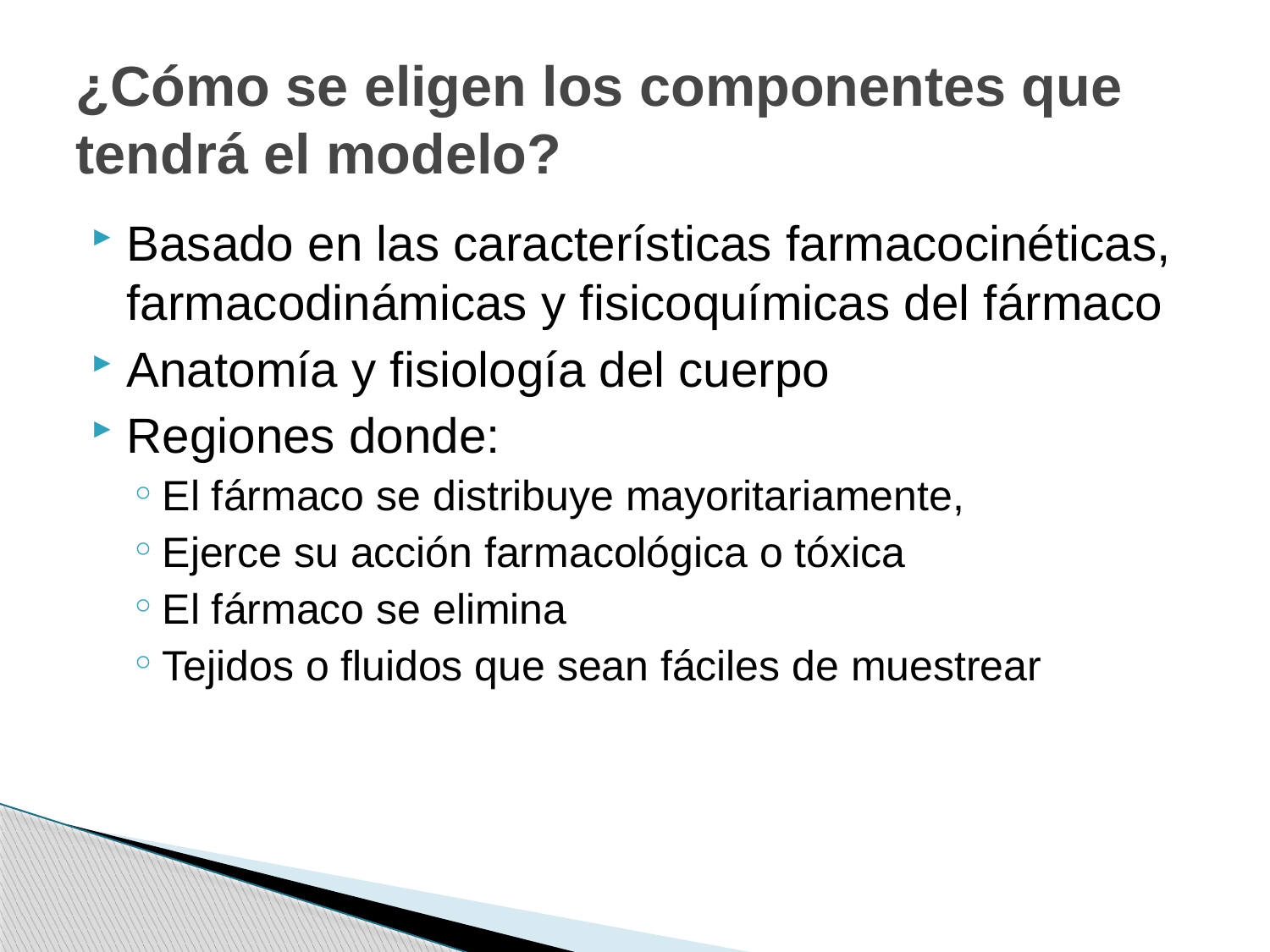

# ¿Cómo se eligen los componentes que tendrá el modelo?
Basado en las características farmacocinéticas, farmacodinámicas y fisicoquímicas del fármaco
Anatomía y fisiología del cuerpo
Regiones donde:
El fármaco se distribuye mayoritariamente,
Ejerce su acción farmacológica o tóxica
El fármaco se elimina
Tejidos o fluidos que sean fáciles de muestrear